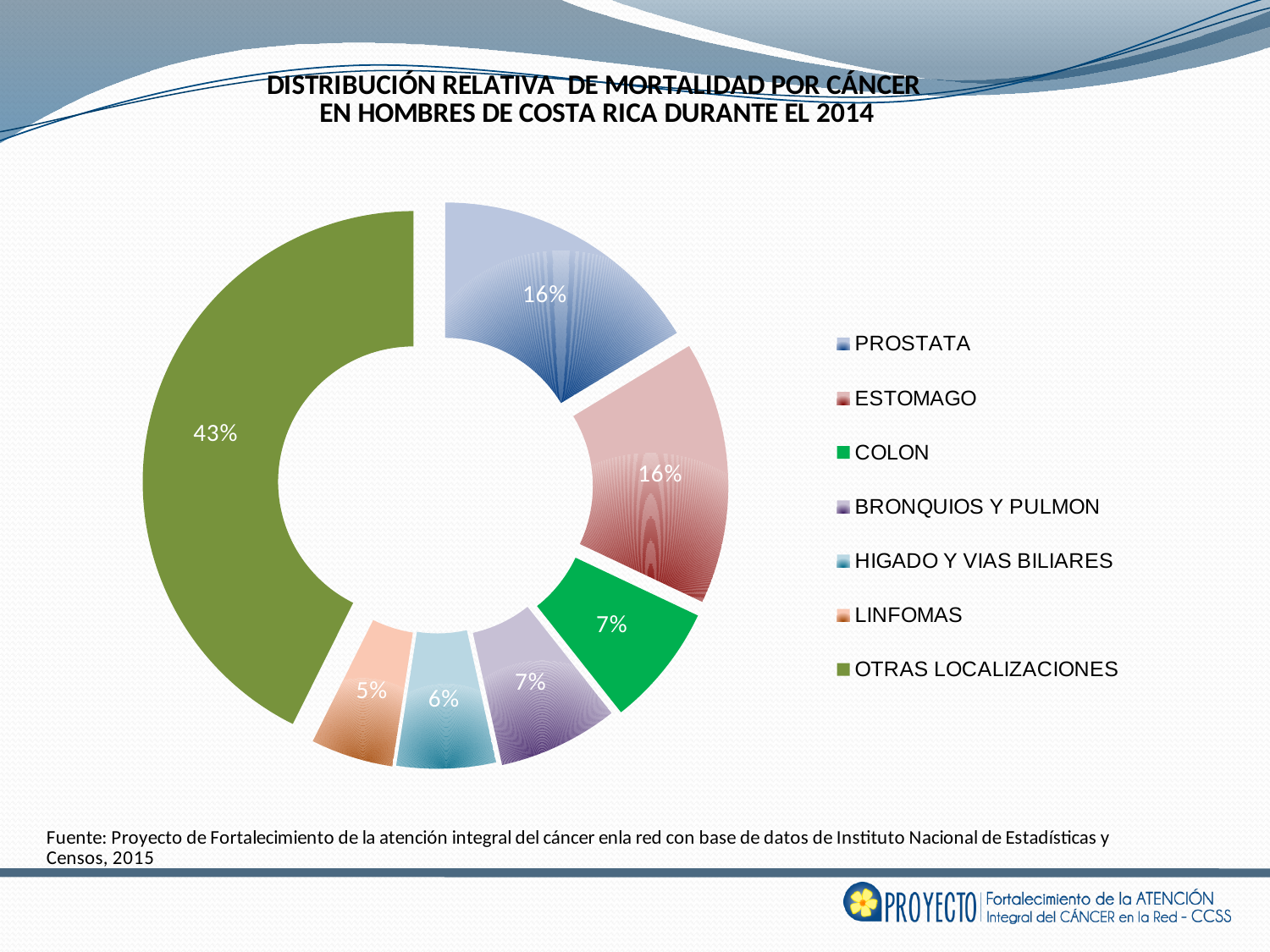

### Chart: DISTRIBUCIÓN RELATIVA  DE MORTALIDAD POR CÁNCER
EN HOMBRES DE COSTA RICA DURANTE EL 2014

| Category |  |
|---|---|
| PROSTATA | 412.0 |
| ESTOMAGO | 396.0 |
| COLON | 185.0 |
| BRONQUIOS Y PULMON | 181.0 |
| HIGADO Y VIAS BILIARES | 149.0 |
| LINFOMAS | 124.0 |
| OTRAS LOCALIZACIONES | 1076.0 |